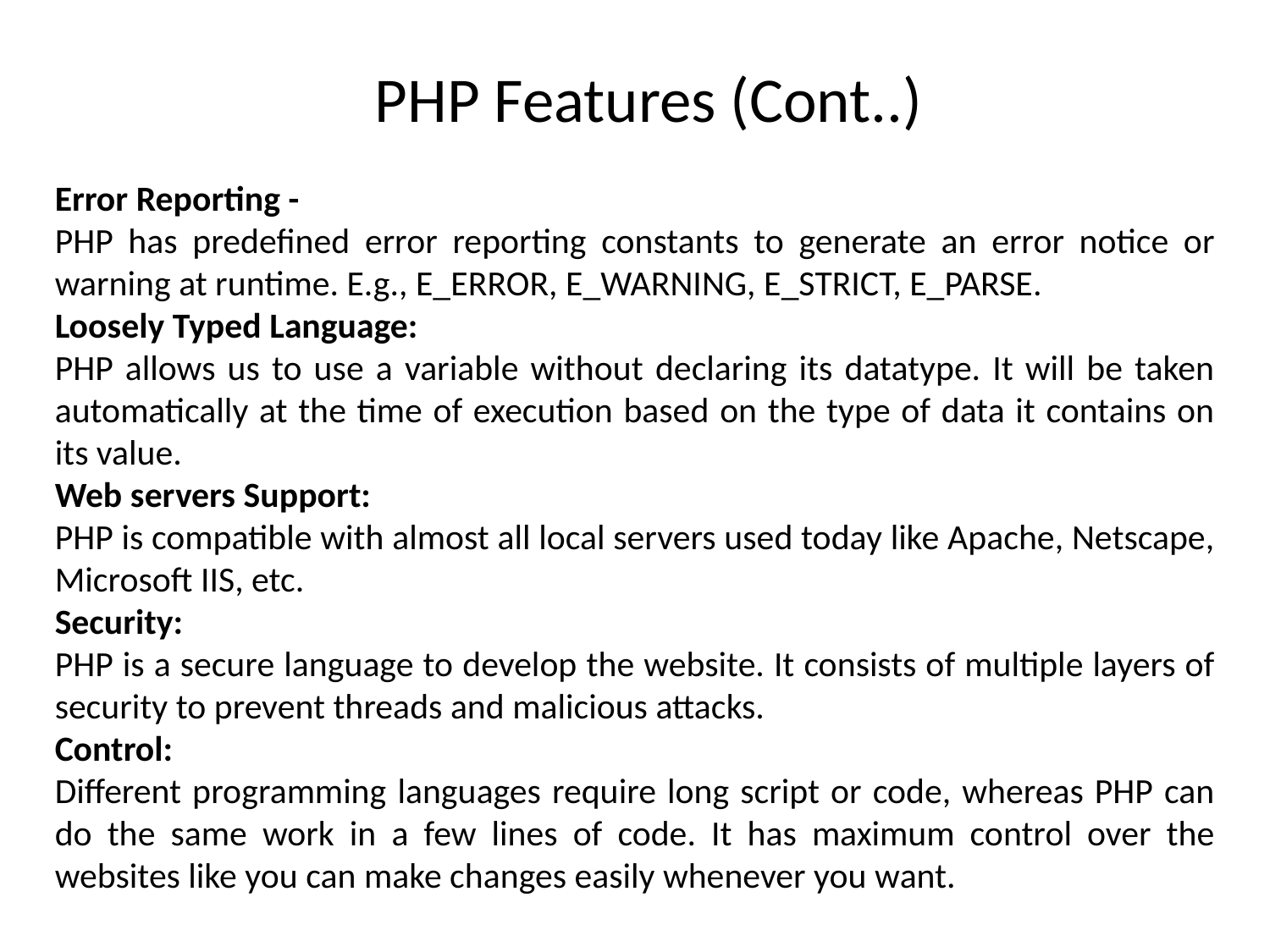

PHP Features (Cont..)
Error Reporting -
PHP has predefined error reporting constants to generate an error notice or warning at runtime. E.g., E_ERROR, E_WARNING, E_STRICT, E_PARSE.
Loosely Typed Language:
PHP allows us to use a variable without declaring its datatype. It will be taken automatically at the time of execution based on the type of data it contains on its value.
Web servers Support:
PHP is compatible with almost all local servers used today like Apache, Netscape, Microsoft IIS, etc.
Security:
PHP is a secure language to develop the website. It consists of multiple layers of security to prevent threads and malicious attacks.
Control:
Different programming languages require long script or code, whereas PHP can do the same work in a few lines of code. It has maximum control over the websites like you can make changes easily whenever you want.